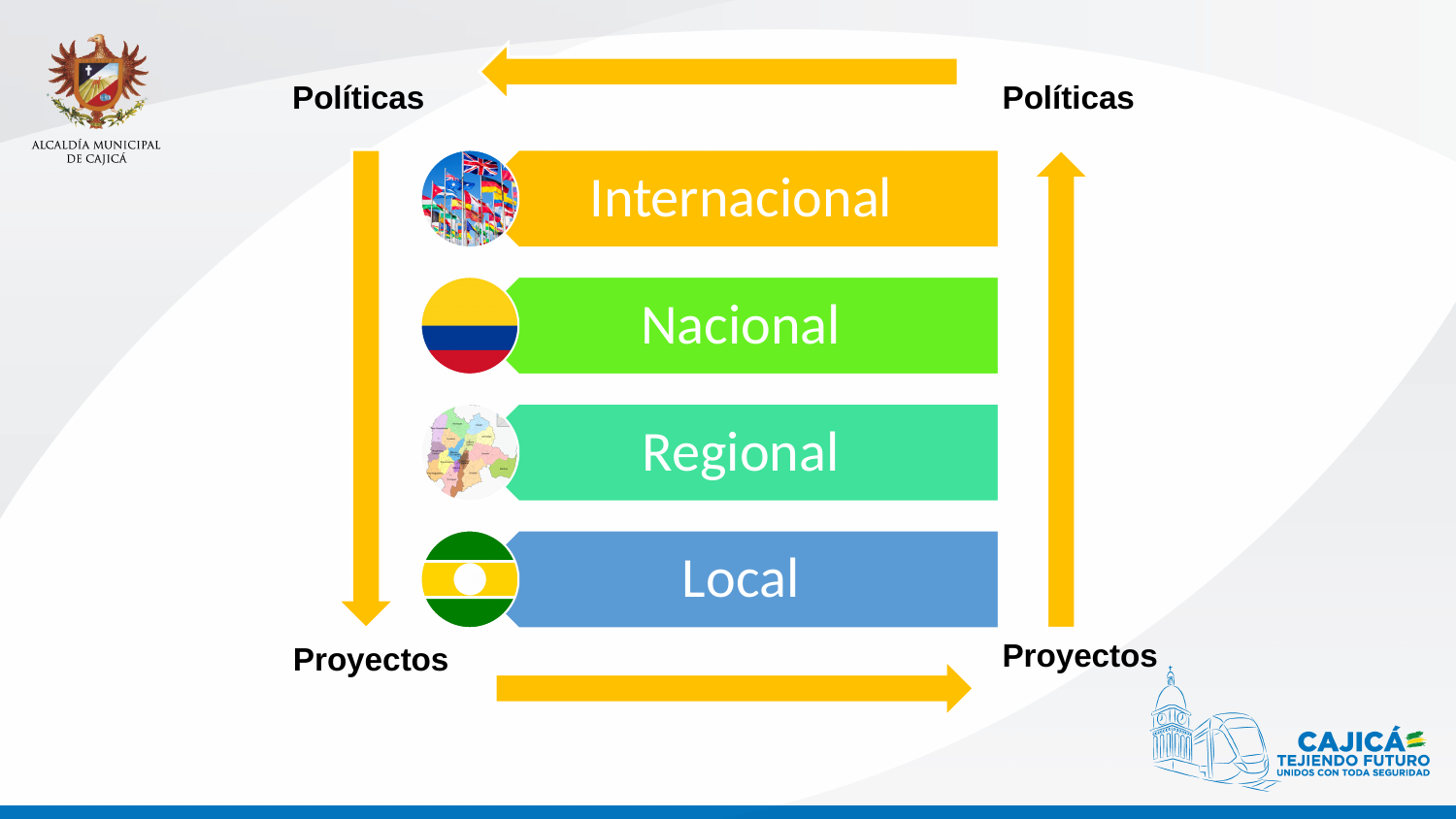

Políticas
Políticas
Internacional
Nacional
Regional
Local

Proyectos
Proyectos